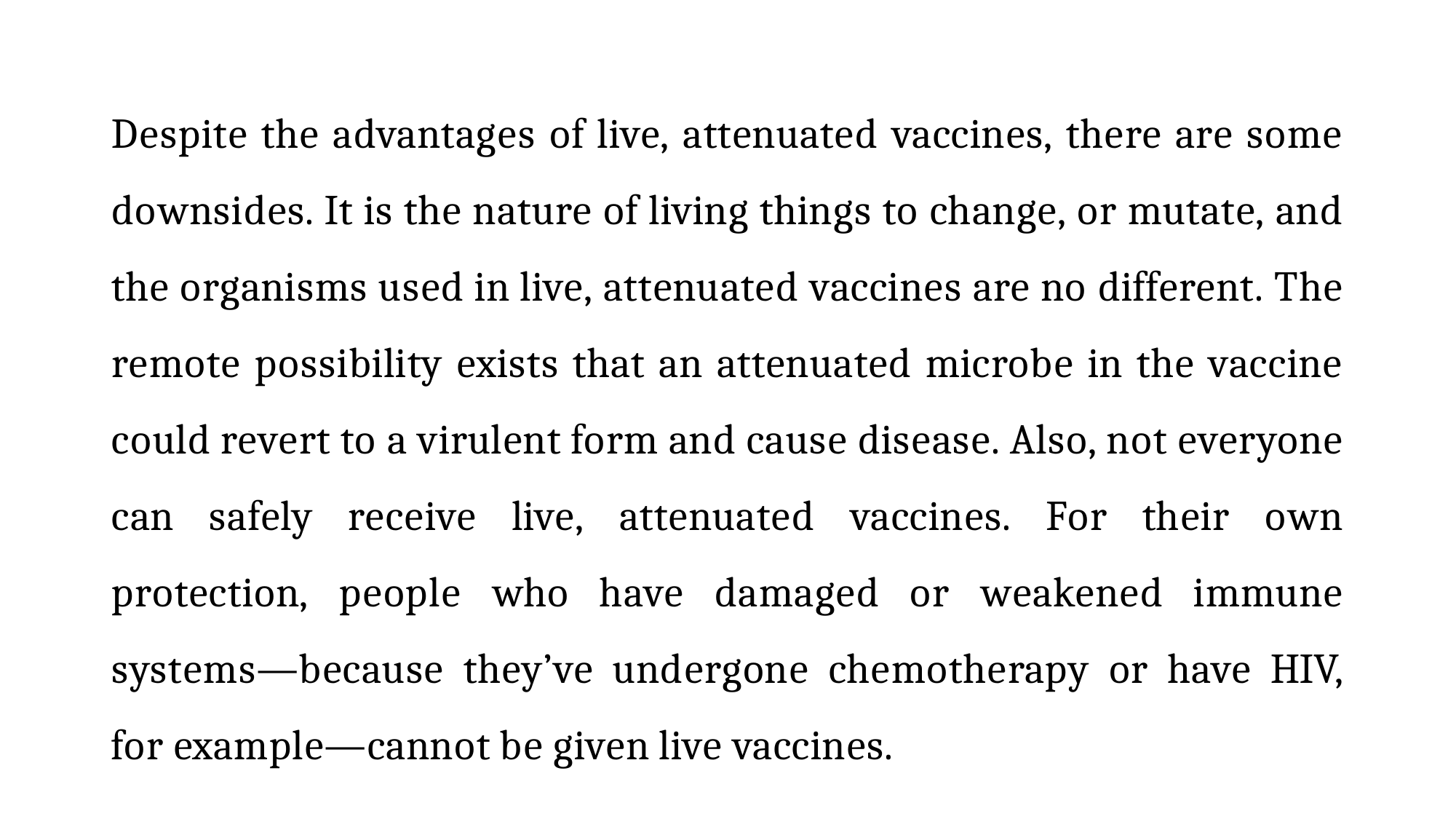

Despite the advantages of live, attenuated vaccines, there are some downsides. It is the nature of living things to change, or mutate, and the organisms used in live, attenuated vaccines are no different. The remote possibility exists that an attenuated microbe in the vaccine could revert to a virulent form and cause disease. Also, not everyone can safely receive live, attenuated vaccines. For their own protection, people who have damaged or weakened immune systems—because they’ve undergone chemotherapy or have HIV, for example—cannot be given live vaccines.